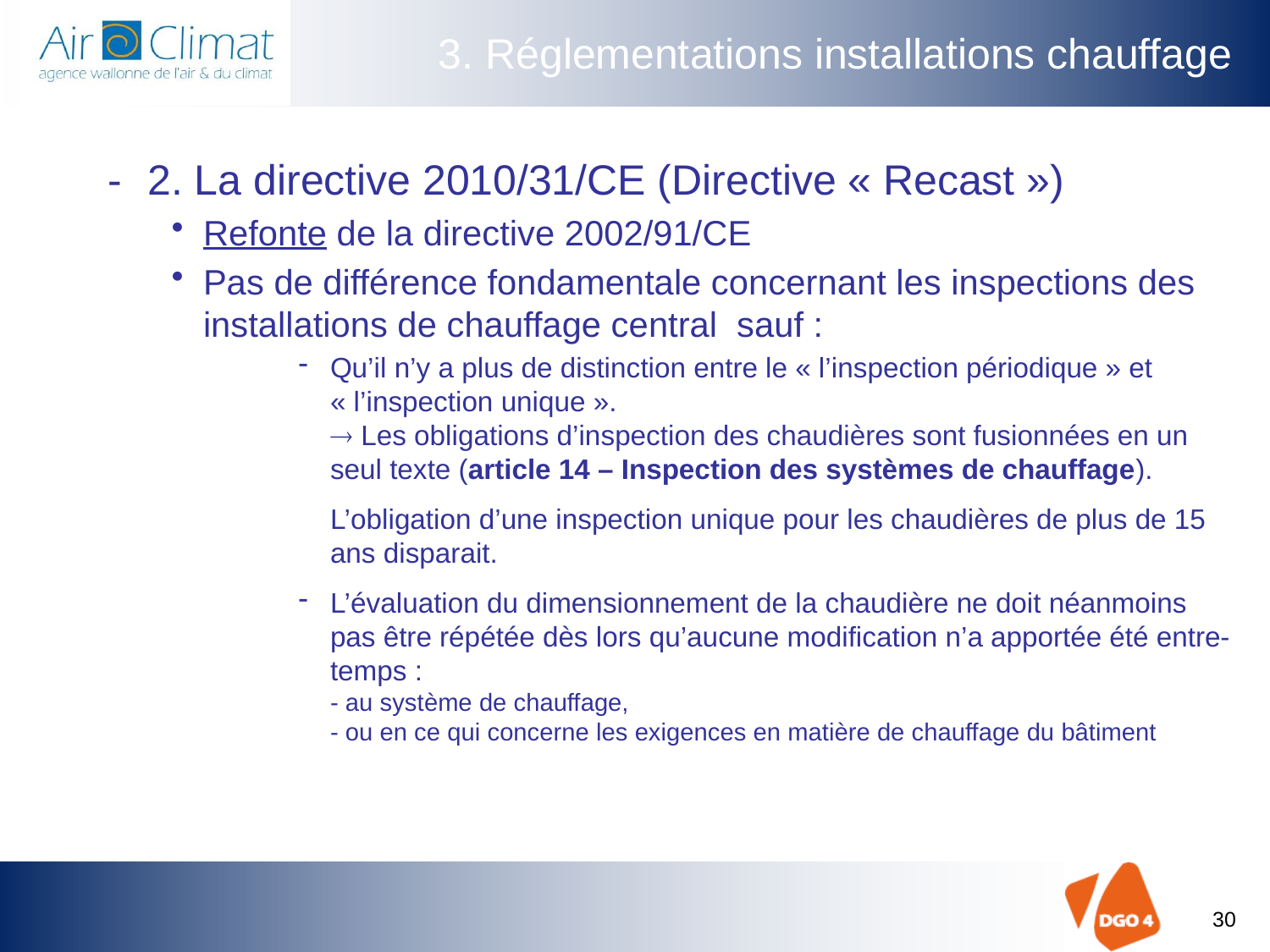

# 3. Réglementations installations chauffage

-	2. La directive 2010/31/CE (Directive « Recast »)
Refonte de la directive 2002/91/CE
Pas de différence fondamentale concernant les inspections des installations de chauffage central  sauf :
Qu’il n’y a plus de distinction entre le « l’inspection périodique » et « l’inspection unique ».
→ Les obligations d’inspection des chaudières sont fusionnées en un seul texte (article 14 – Inspection des systèmes de chauffage).
	L’obligation d’une inspection unique pour les chaudières de plus de 15 ans disparait.
L’évaluation du dimensionnement de la chaudière ne doit néanmoins pas être répétée dès lors qu’aucune modification n’a apportée été entre-temps :
- au système de chauffage,
- ou en ce qui concerne les exigences en matière de chauffage du bâtiment

30